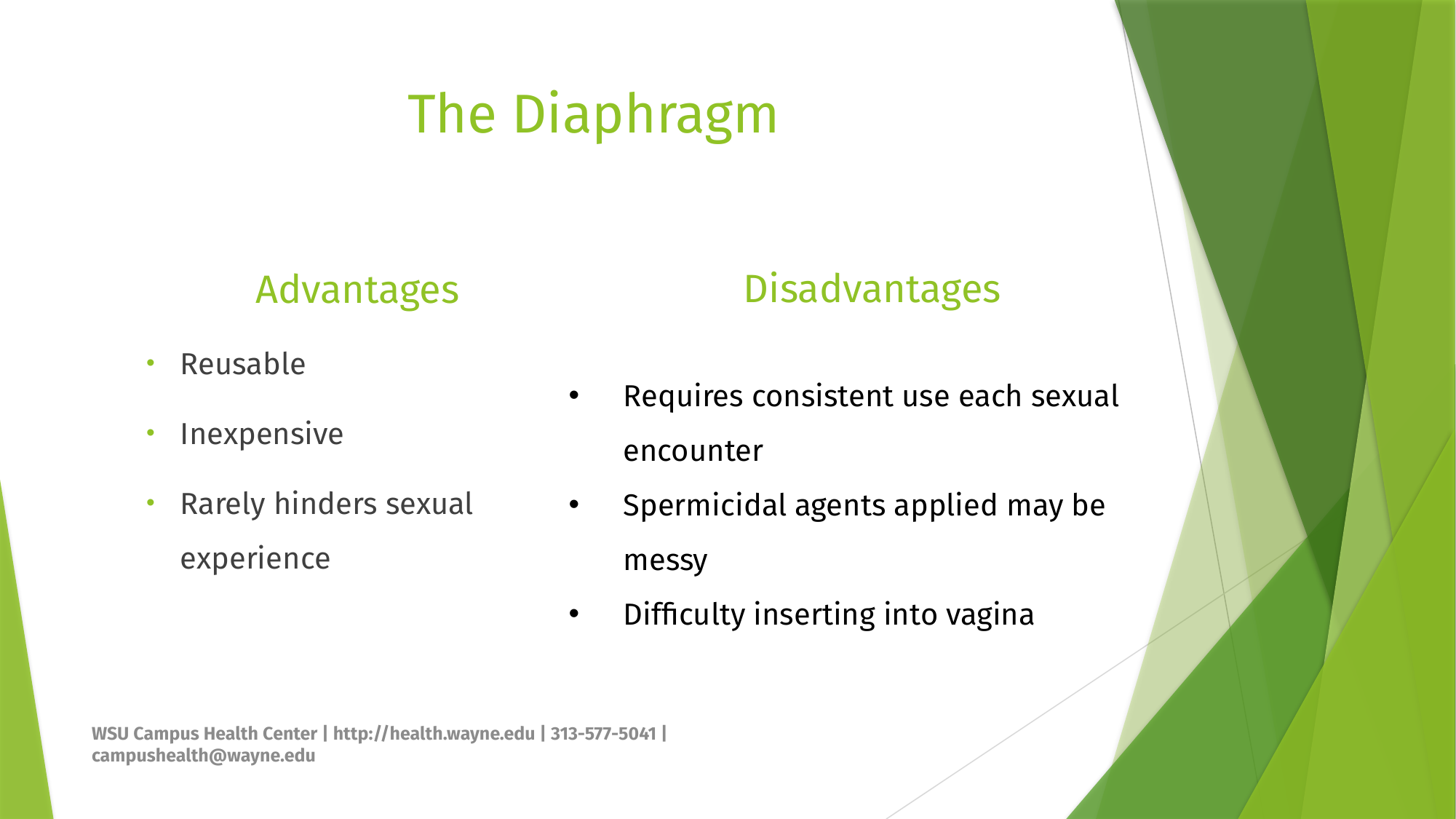

# The Diaphragm
	Advantages
Reusable
Inexpensive
Rarely hinders sexual experience
Disadvantages

Requires consistent use each sexual encounter
Spermicidal agents applied may be messy
Difficulty inserting into vagina

WSU Campus Health Center | http://health.wayne.edu | 313-577-5041 | campushealth@wayne.edu